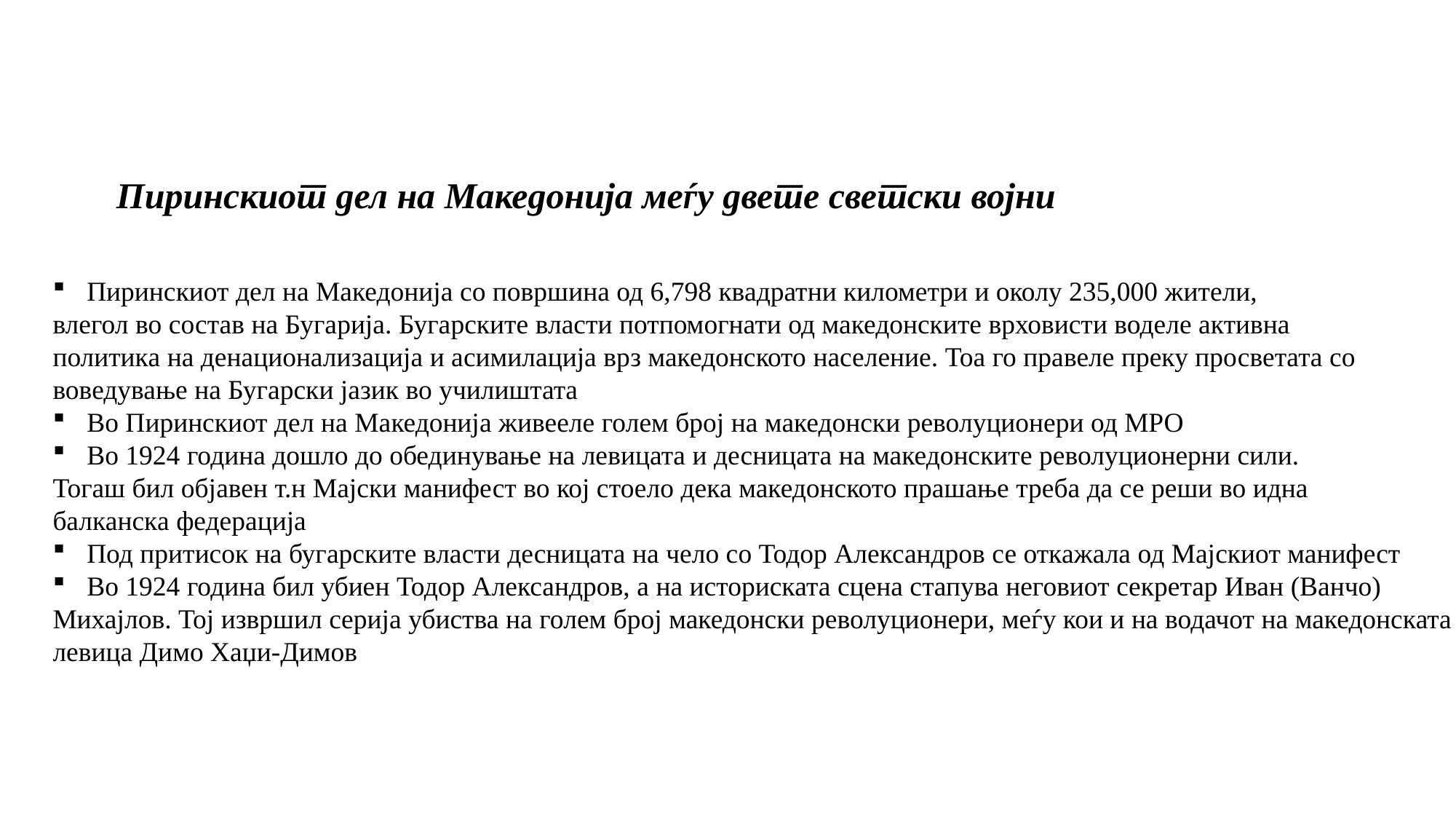

Пиринскиот дел на Македонија меѓу двете светски војни
Пиринскиот дел на Македонија со површина од 6,798 квадратни километри и околу 235,000 жители,
влегол во состав на Бугарија. Бугарските власти потпомогнати од македонските врховисти воделе активна
политика на денационализација и асимилација врз македонското население. Тоа го правеле преку просветата со
воведување на Бугарски јазик во училиштата
Во Пиринскиот дел на Македонија живееле голем број на македонски револуционери од МРО
Во 1924 година дошло до обединување на левицата и десницата на македонските револуционерни сили.
Тогаш бил објавен т.н Мајски манифест во кој стоело дека македонското прашање треба да се реши во идна
балканска федерација
Под притисок на бугарските власти десницата на чело со Тодор Александров се откажала од Мајскиот манифест
Во 1924 година бил убиен Тодор Александров, а на историската сцена стапува неговиот секретар Иван (Ванчо)
Михајлов. Тој извршил серија убиства на голем број македонски револуционери, меѓу кои и на водачот на македонската
левица Димо Хаџи-Димов